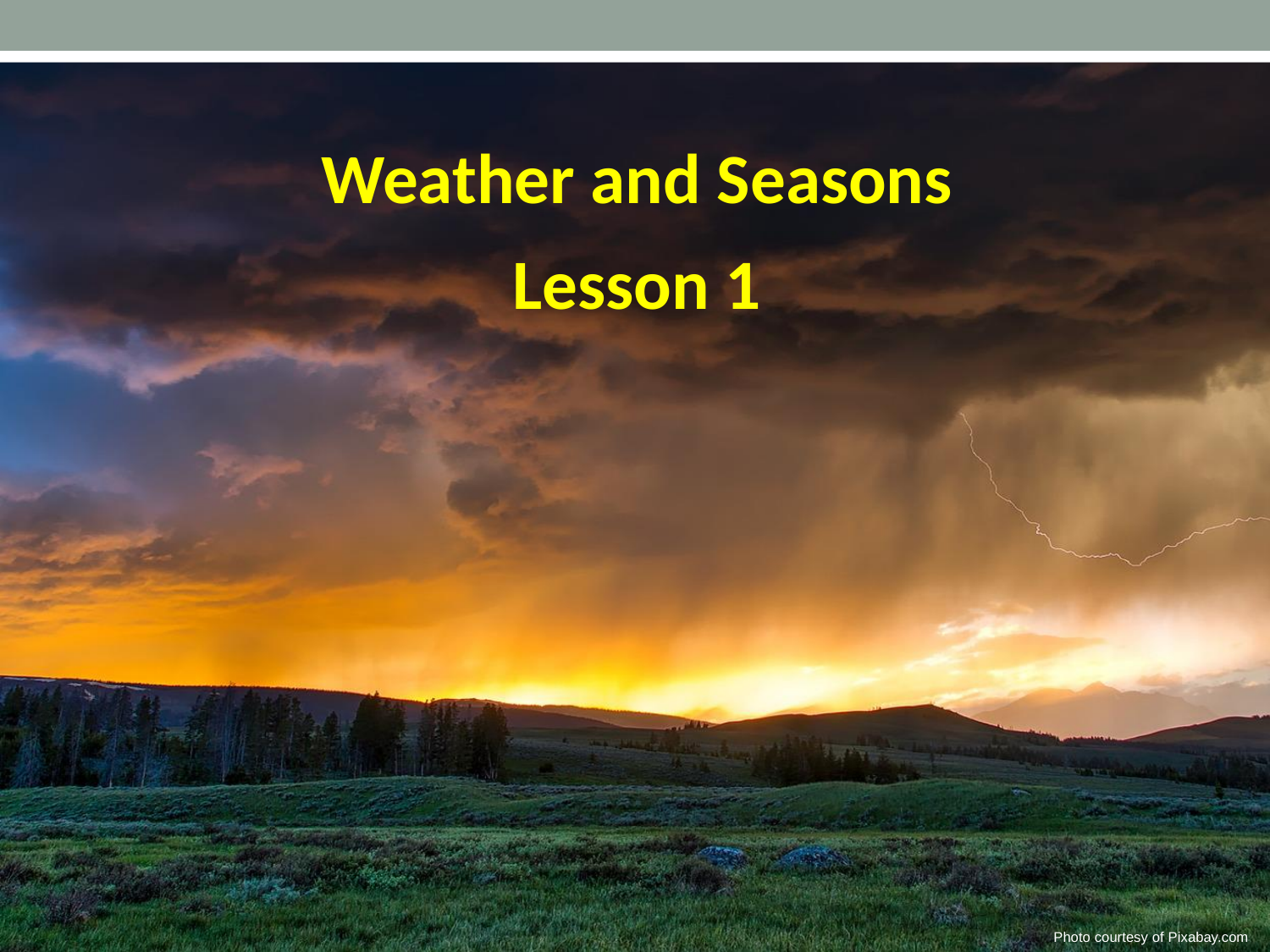

Weather and Seasons
Lesson 1
Photo courtesy of Pixabay.com